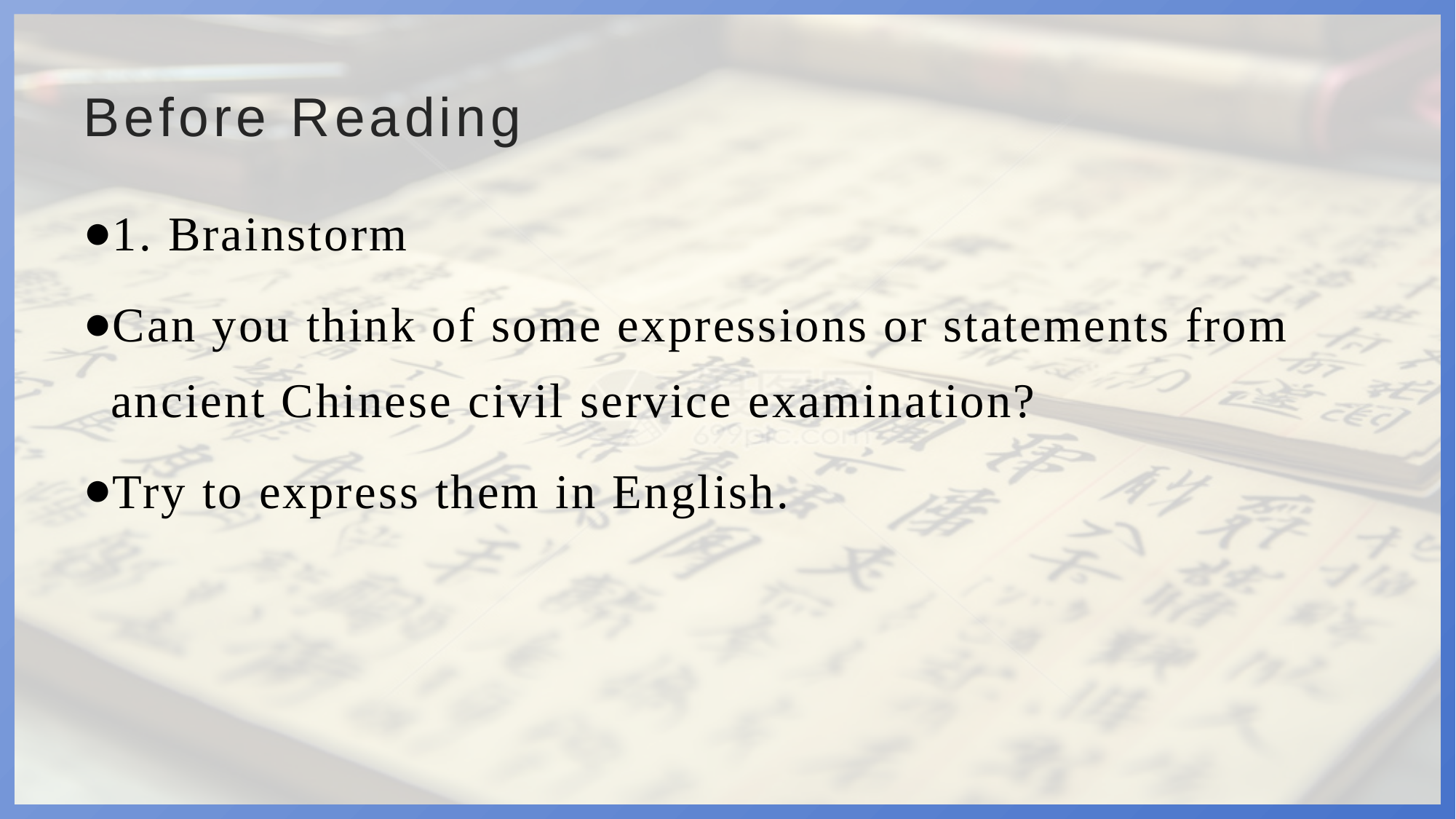

# Before Reading
1. Brainstorm
Can you think of some expressions or statements from ancient Chinese civil service examination?
Try to express them in English.